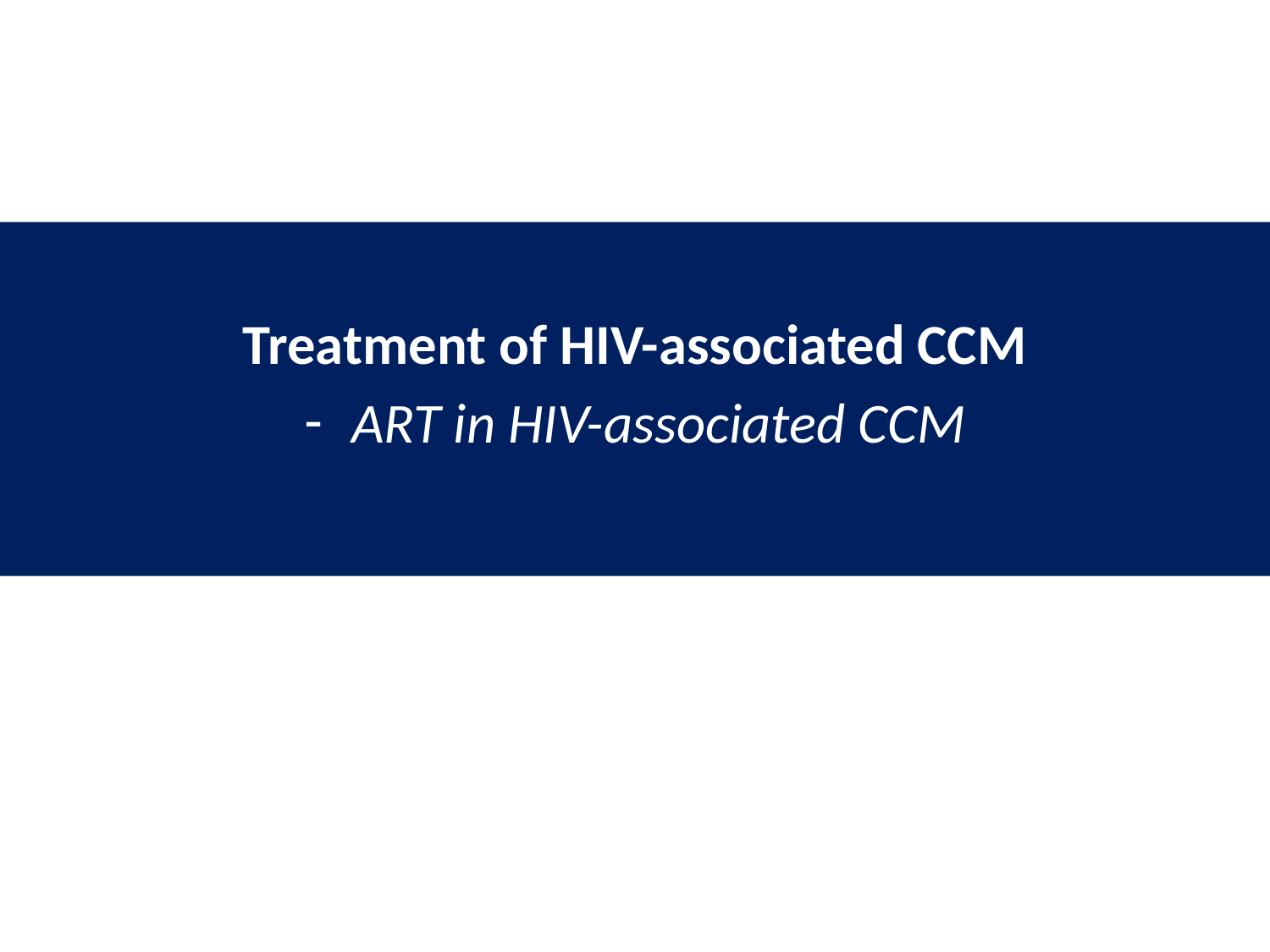

Treatment of HIV-associated CCM
ART in HIV-associated CCM